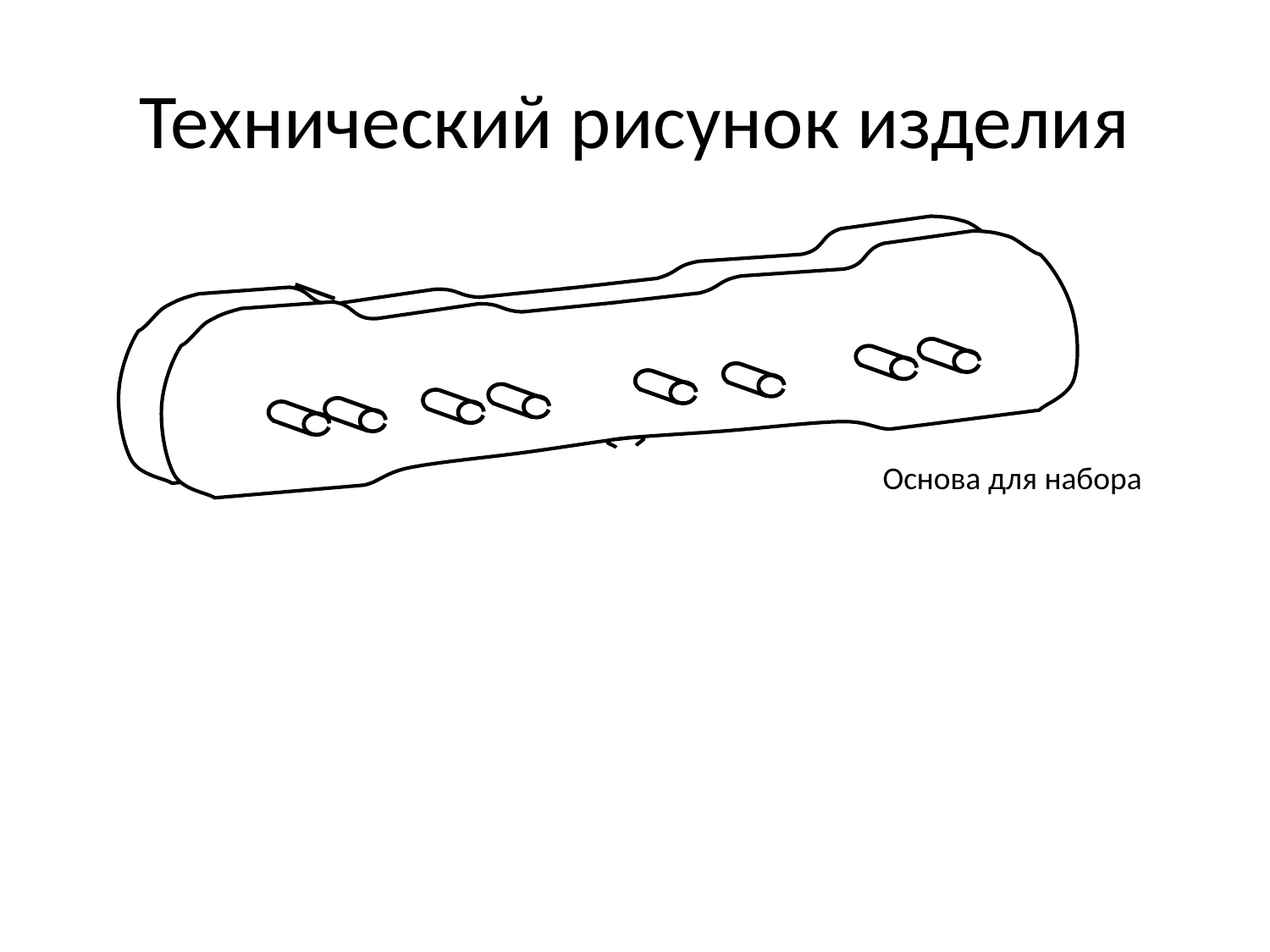

# Технический рисунок изделия

Основа для набора